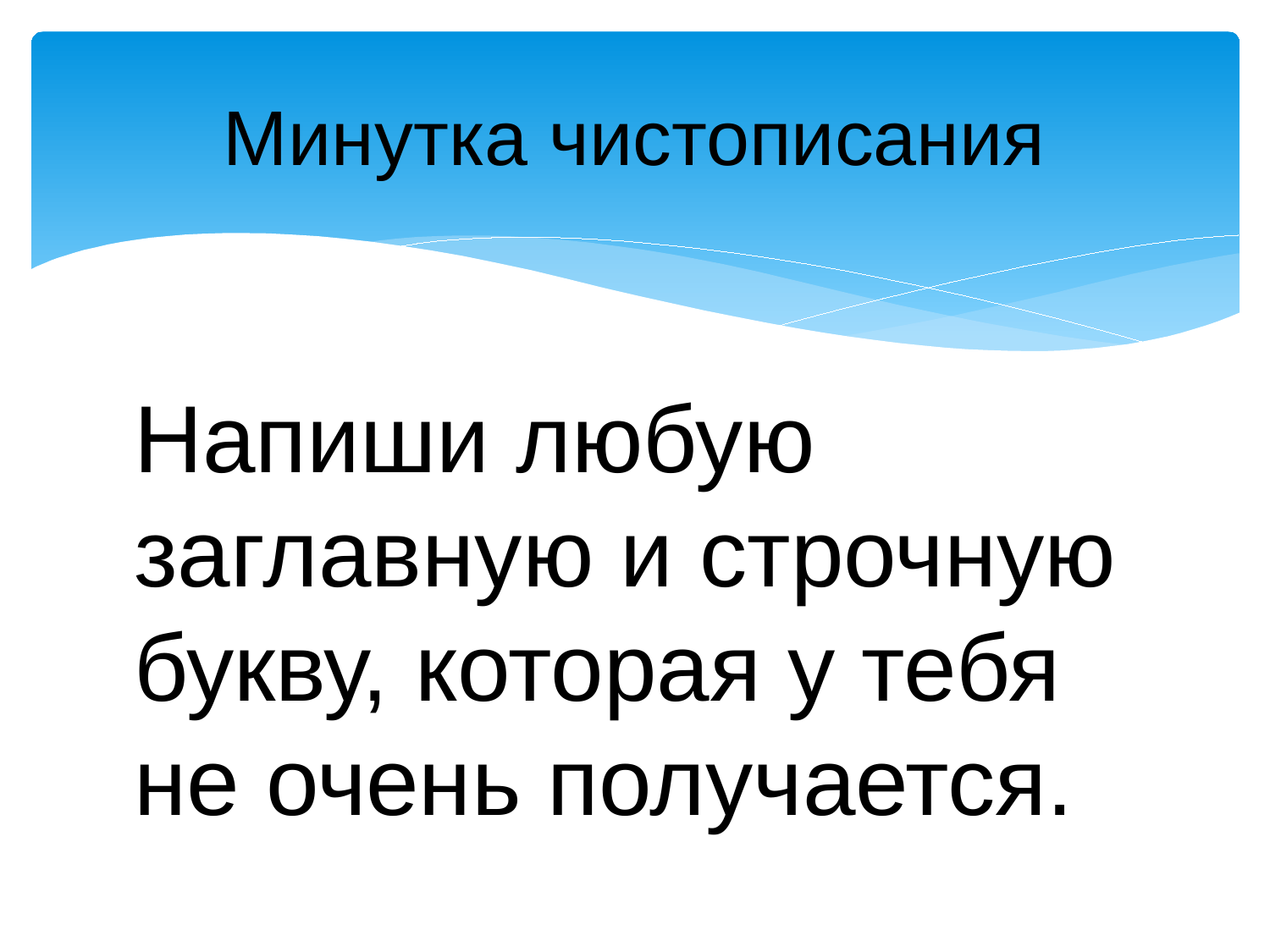

# Минутка чистописания
Напиши любую заглавную и строчную букву, которая у тебя не очень получается.